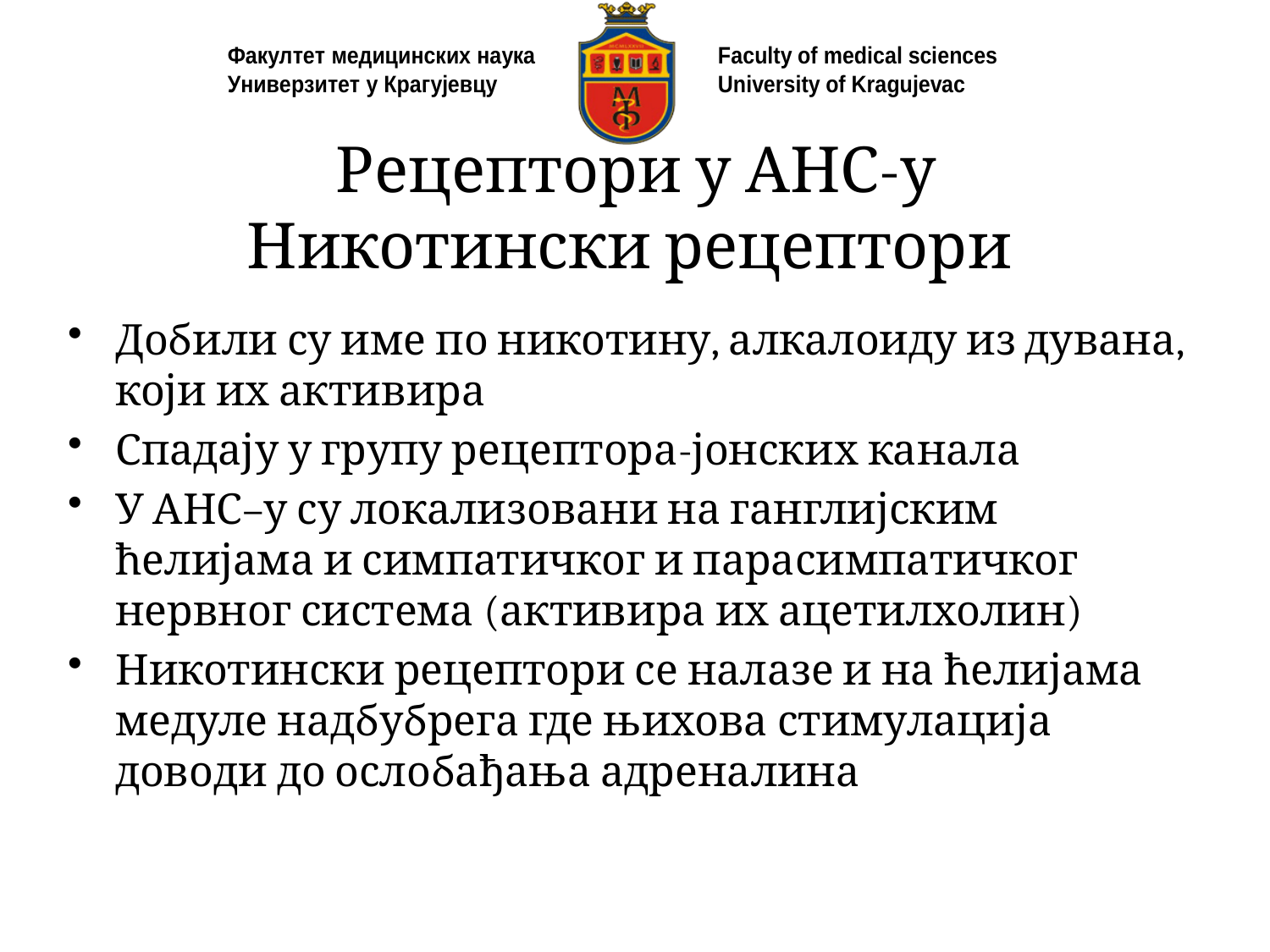

# Рецептори у АНС-у Никотински рецептори
Добили су име по никотину, алкалоиду из дувана, који их активира
Спадају у групу рецептора-јонских канала
У АНС–у су локализовани на ганглијским ћелијама и симпатичког и парасимпатичког нервног система (активира их ацетилхолин)
Никотински рецептори се налазе и на ћелијама медуле надбубрега где њихова стимулација доводи до ослобађања адреналина